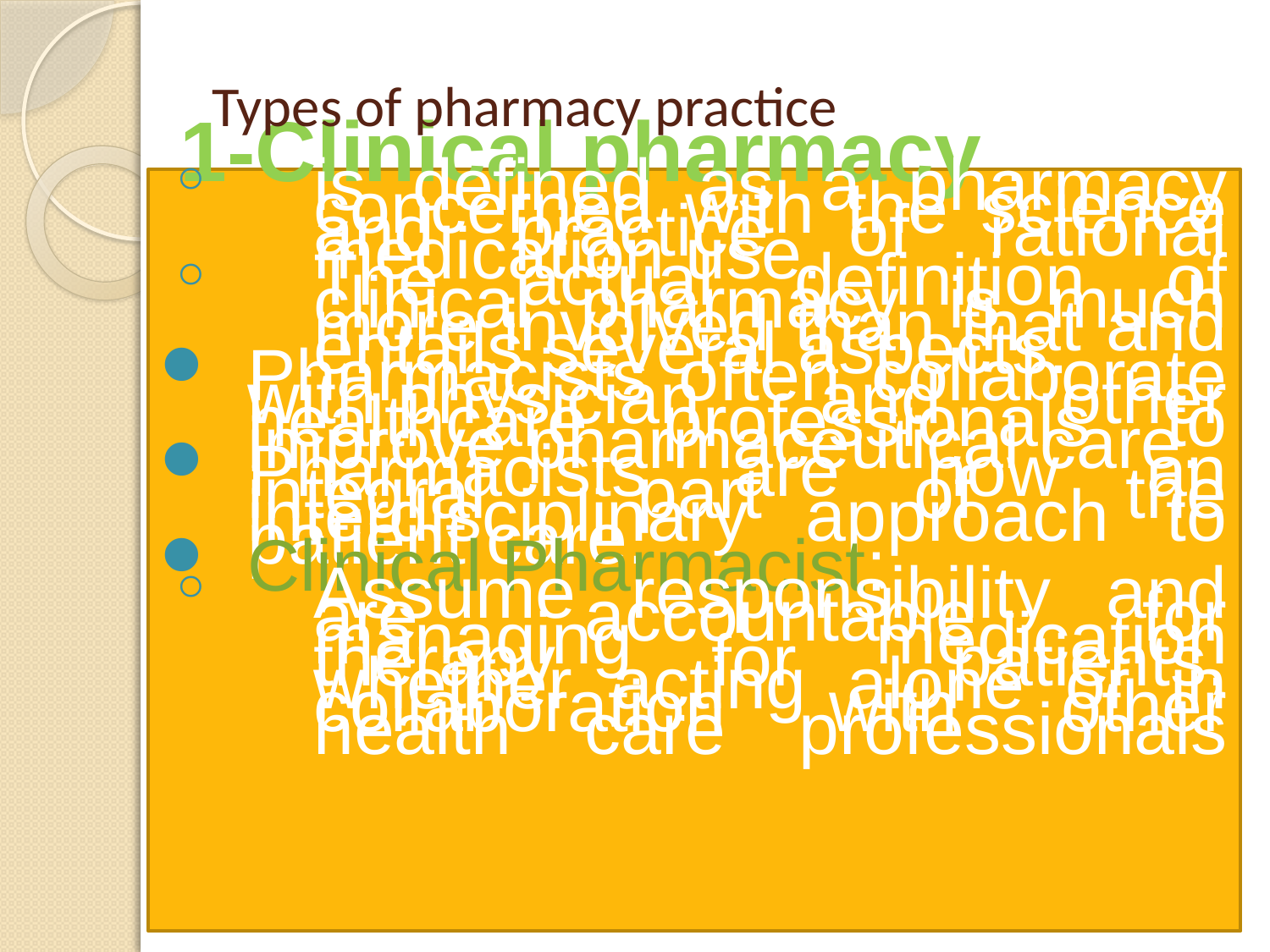

# Types of pharmacy practice
1-Clinical pharmacy :
is defined as a pharmacy concerned with the science and practice of rational medication use.
The actual definition of clinical pharmacy is much more involved than that and entails several aspects.
Pharmacists often collaborate with physician and other healthcare professionals to improve pharmaceutical care.
Pharmacists are now an integral part of the interdisciplinary approach to patient care.
Clinical Pharmacist:
Assume responsibility and are accountable for managing medication therapy for patients, whether acting alone or in collaboration with other health care professionals